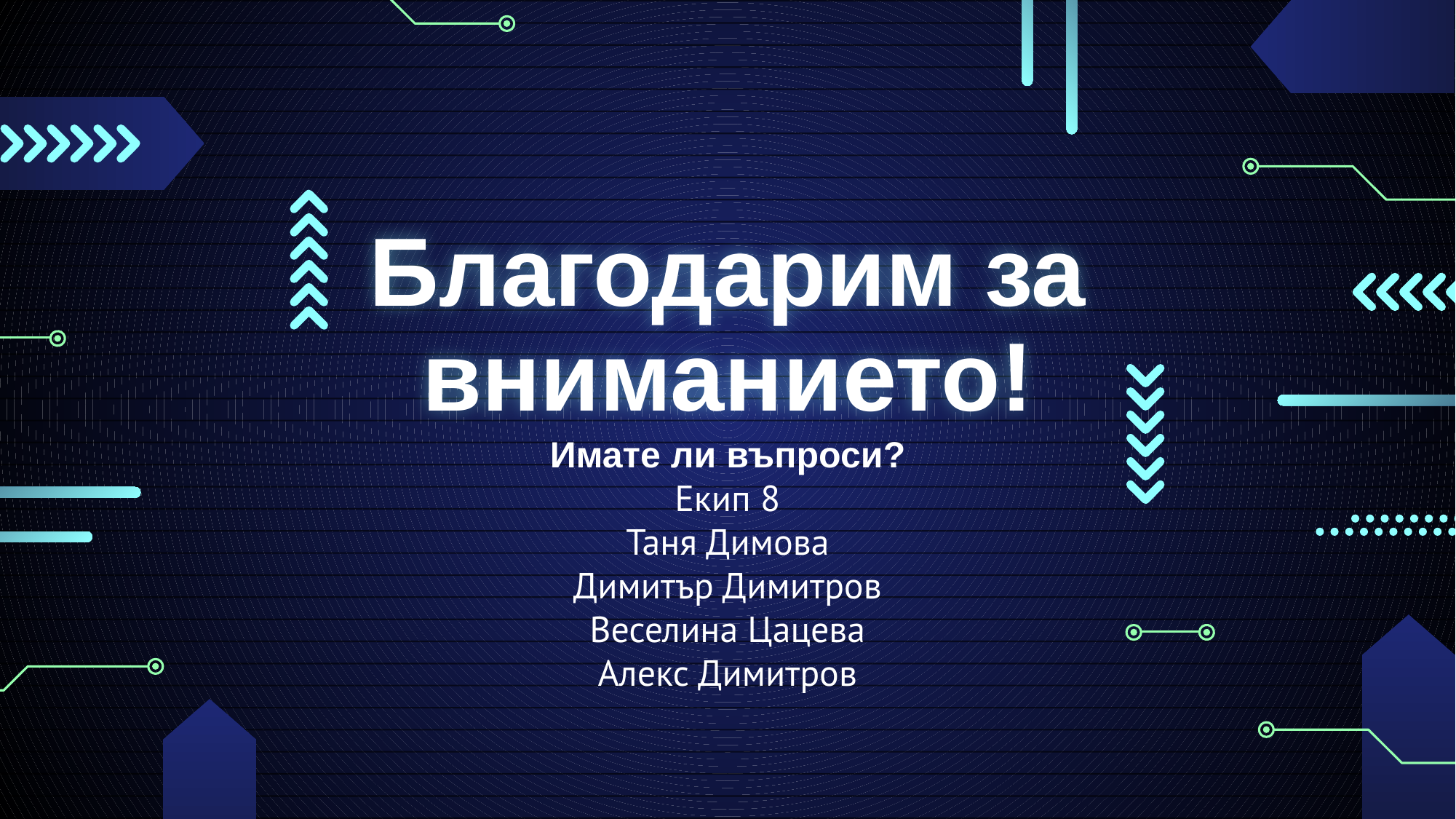

# Благодарим за вниманието!

Имате ли въпроси?
Екип 8
Таня Димова
Димитър Димитров
Веселина Цацева
Алекс Димитров